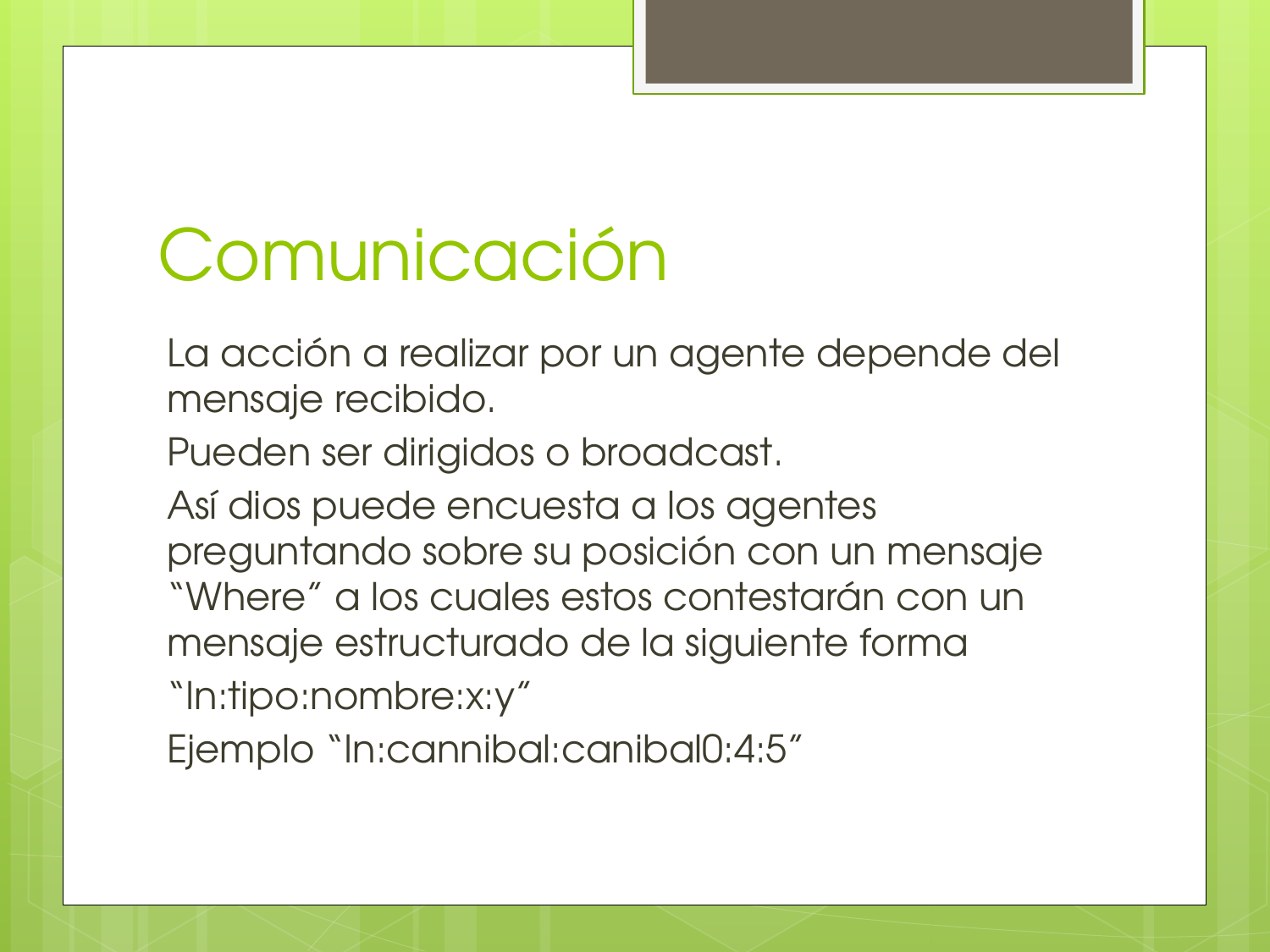

# Comunicación
La acción a realizar por un agente depende del mensaje recibido.
Pueden ser dirigidos o broadcast.
Así dios puede encuesta a los agentes preguntando sobre su posición con un mensaje “Where” a los cuales estos contestarán con un mensaje estructurado de la siguiente forma
“In:tipo:nombre:x:y”
Ejemplo “In:cannibal:canibal0:4:5”